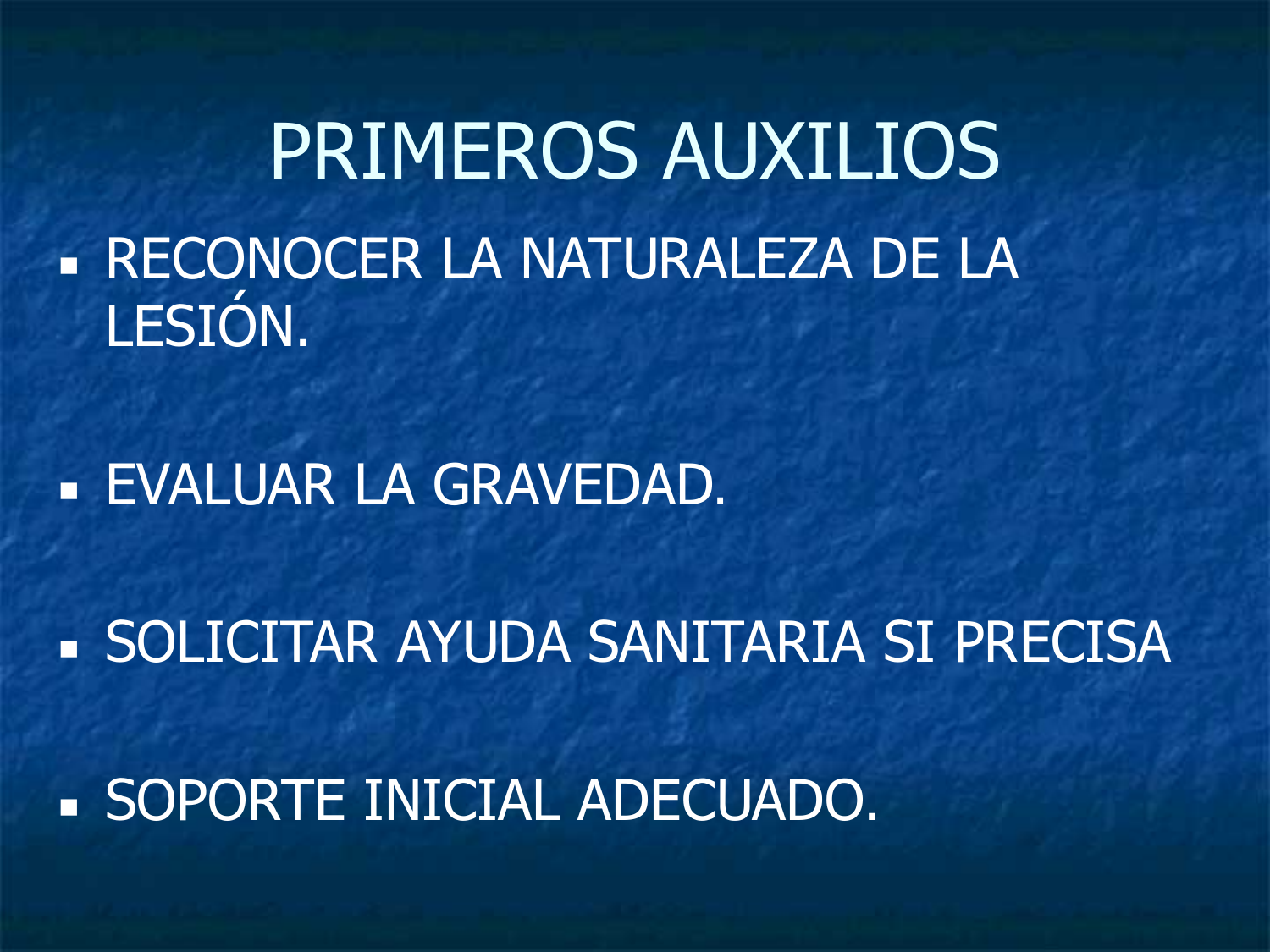

# PRIMEROS AUXILIOS
RECONOCER LA NATURALEZA DE LA LESIÓN.

EVALUAR LA GRAVEDAD.

SOLICITAR AYUDA SANITARIA SI PRECISA

SOPORTE INICIAL ADECUADO.